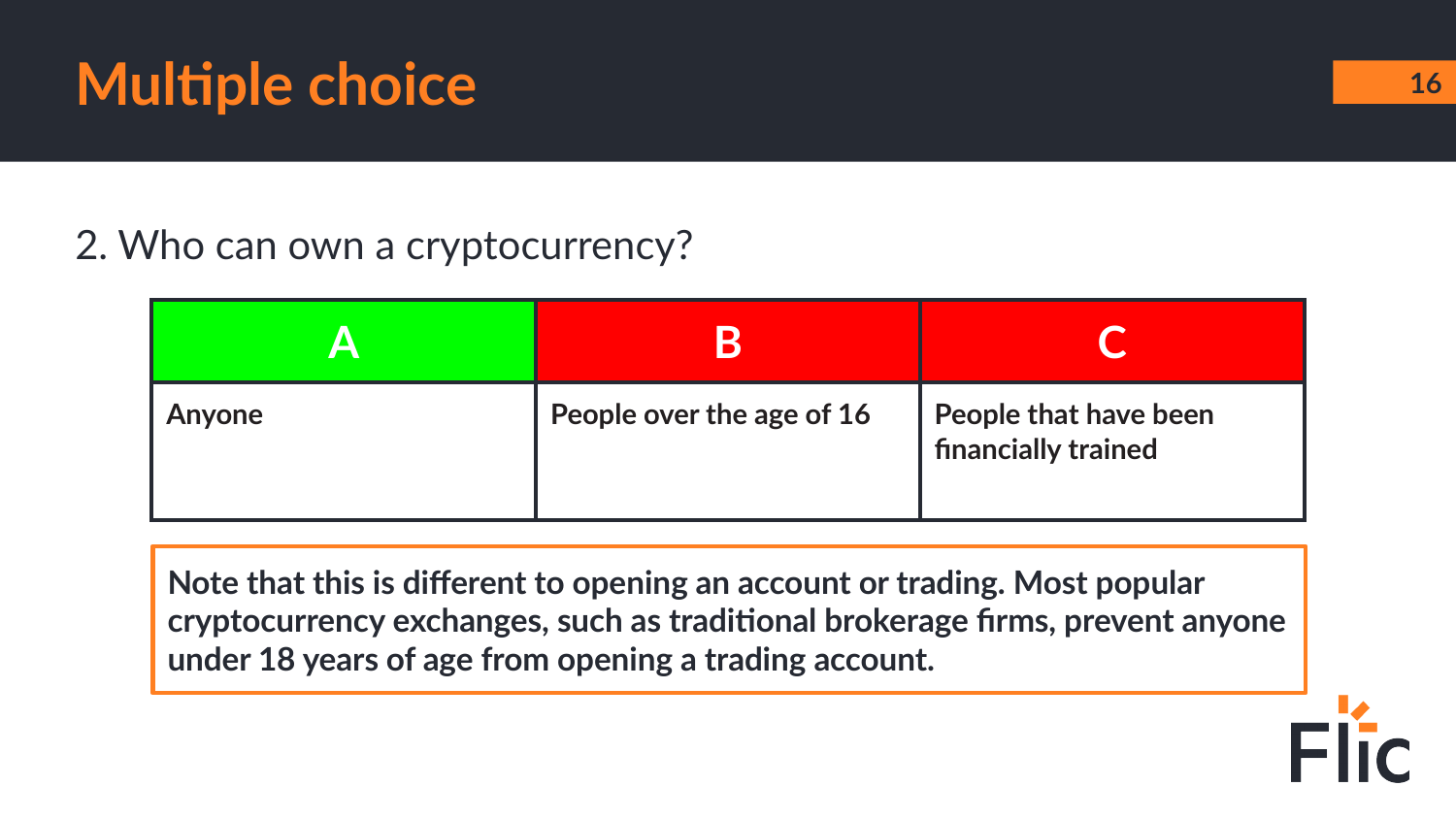

Multiple choice
16
2. Who can own a cryptocurrency?
| A | B | C |
| --- | --- | --- |
| Anyone | People over the age of 16 | People that have been financially trained |
Note that this is different to opening an account or trading. Most popular cryptocurrency exchanges, such as traditional brokerage firms, prevent anyone under 18 years of age from opening a trading account.